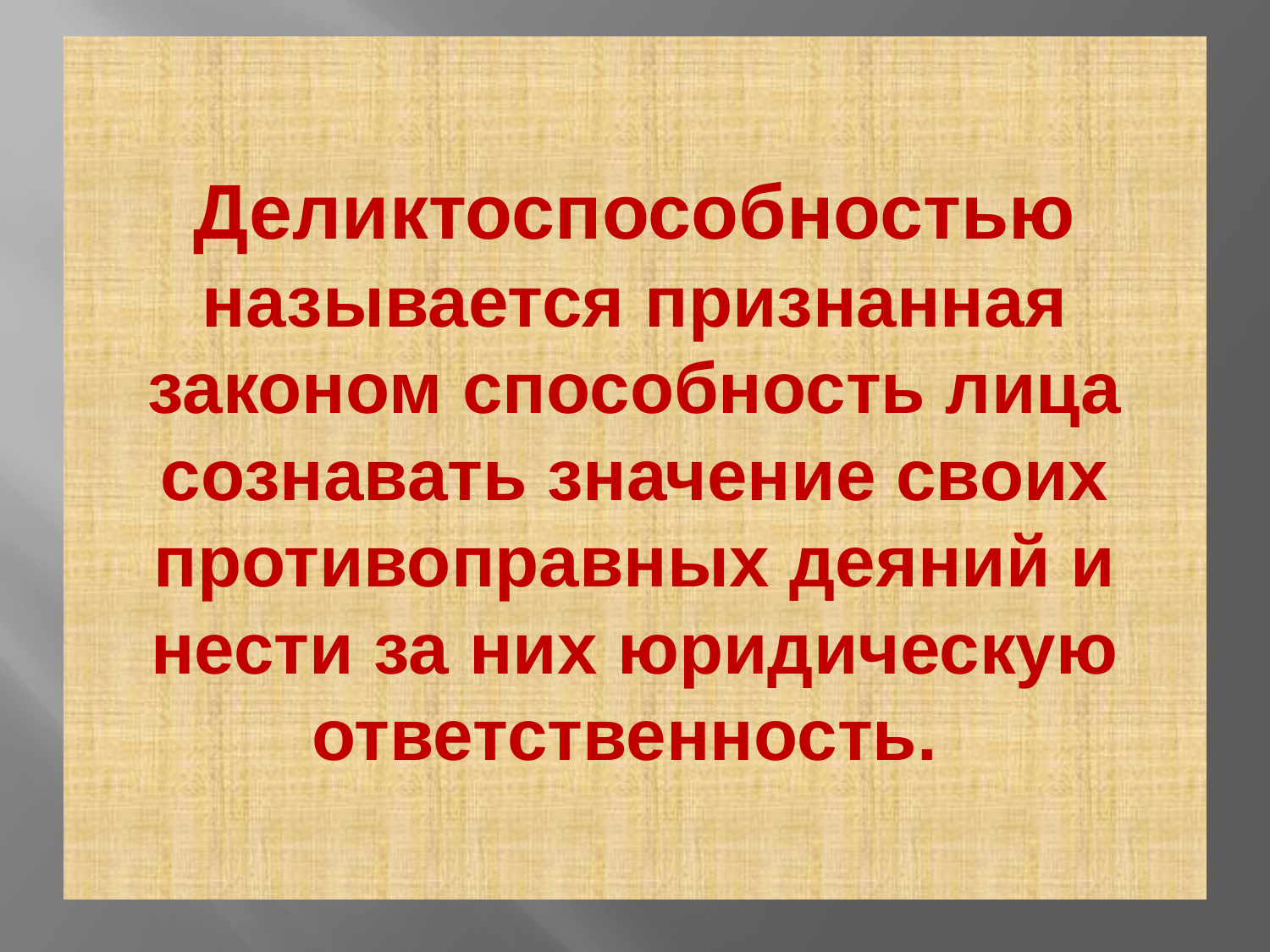

# Деликтоспособностью называется признанная законом способность лица сознавать значение своих противоправных деяний и нести за них юридическую ответственность.